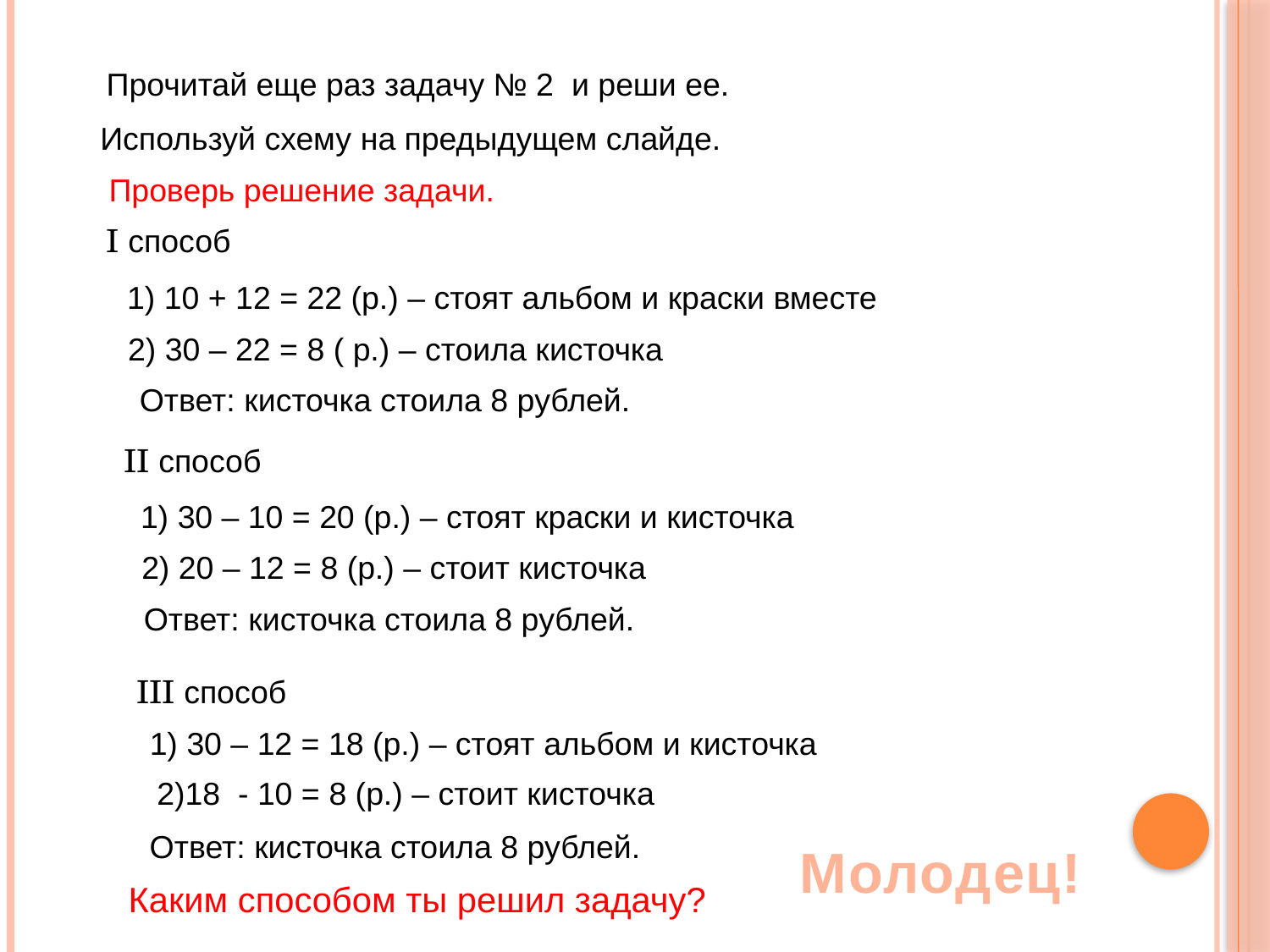

Прочитай еще раз задачу № 2  и реши ее.
Используй схему на предыдущем слайде.
Проверь решение задачи.
I способ
1) 10 + 12 = 22 (р.) – стоят альбом и краски вместе
2) 30 – 22 = 8 ( р.) – стоила кисточка
Ответ: кисточка стоила 8 рублей.
II способ
1) 30 – 10 = 20 (р.) – стоят краски и кисточка
2) 20 – 12 = 8 (р.) – стоит кисточка
Ответ: кисточка стоила 8 рублей.
III способ
1) 30 – 12 = 18 (р.) – стоят альбом и кисточка
2)18  - 10 = 8 (р.) – стоит кисточка
Ответ: кисточка стоила 8 рублей.
Молодец!
Каким способом ты решил задачу?